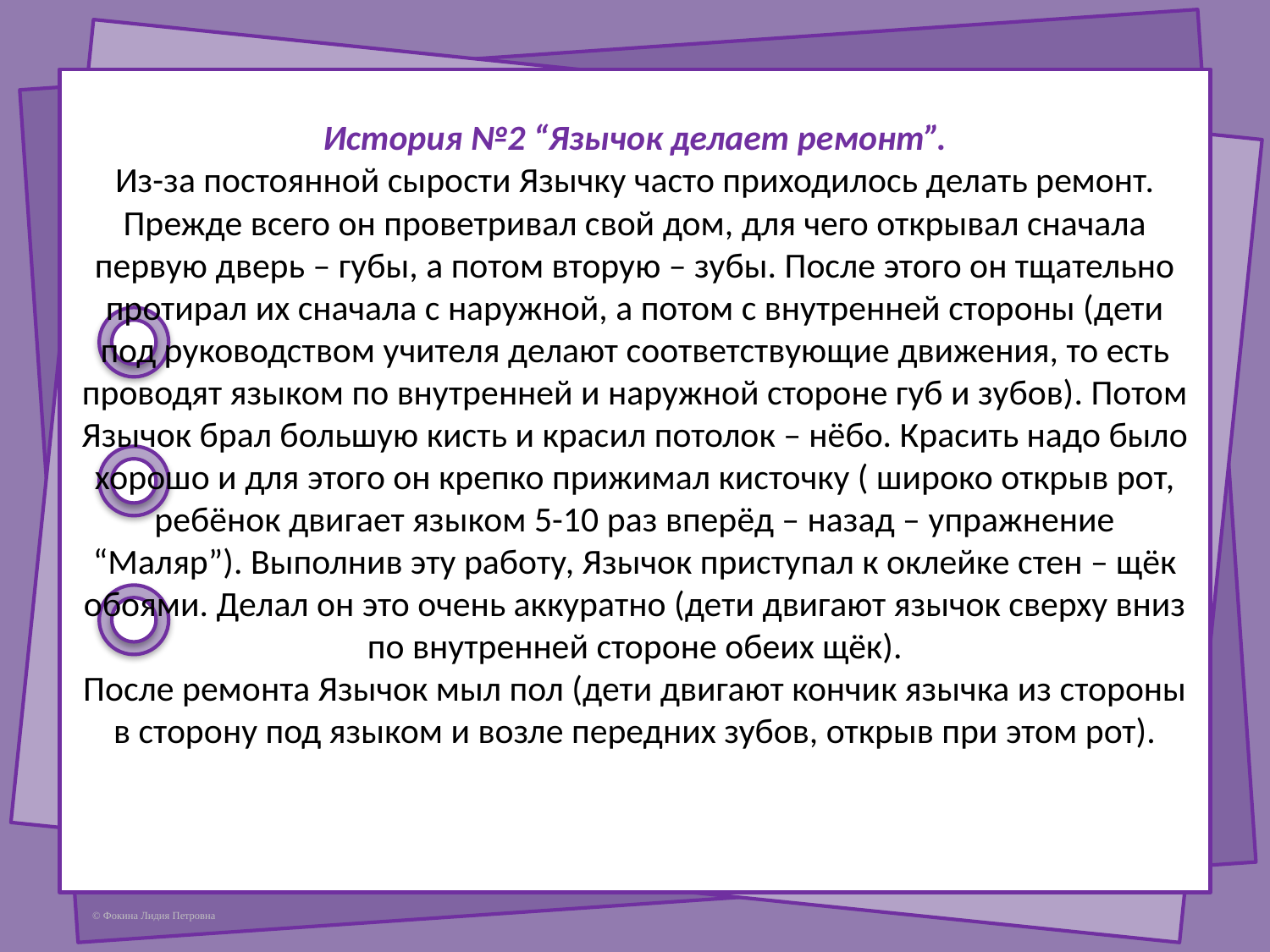

# История №2 “Язычок делает ремонт”. Из-за постоянной сырости Язычку часто приходилось делать ремонт. Прежде всего он проветривал свой дом, для чего открывал сначала первую дверь – губы, а потом вторую – зубы. После этого он тщательно протирал их сначала с наружной, а потом с внутренней стороны (дети под руководством учителя делают соответствующие движения, то есть проводят языком по внутренней и наружной стороне губ и зубов). Потом Язычок брал большую кисть и красил потолок – нёбо. Красить надо было хорошо и для этого он крепко прижимал кисточку ( широко открыв рот, ребёнок двигает языком 5-10 раз вперёд – назад – упражнение “Маляр”). Выполнив эту работу, Язычок приступал к оклейке стен – щёк обоями. Делал он это очень аккуратно (дети двигают язычок сверху вниз по внутренней стороне обеих щёк). После ремонта Язычок мыл пол (дети двигают кончик язычка из стороны в сторону под языком и возле передних зубов, открыв при этом рот).